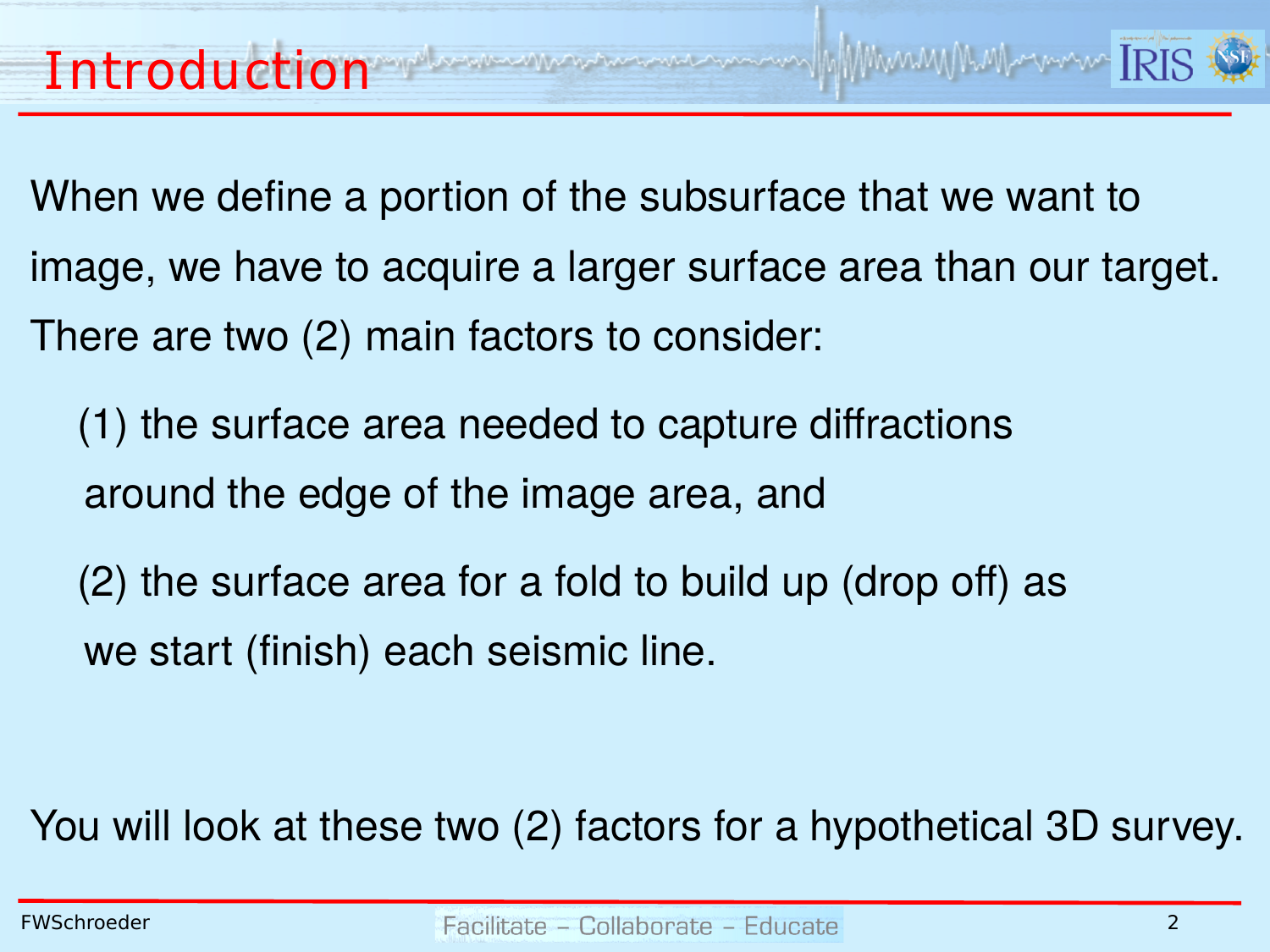

# Introduction
|  | When we define a portion of the subsurface that we want to image, we have to acquire a larger surface area than our target. There are two (2) main factors to consider: (1) the surface area needed to capture diffractions around the edge of the image area, and (2) the surface area for a fold to build up (drop off) as we start (finish) each seismic line. You will look at these two (2) factors for a hypothetical 3D survey. |
| --- | --- |
|  |  |